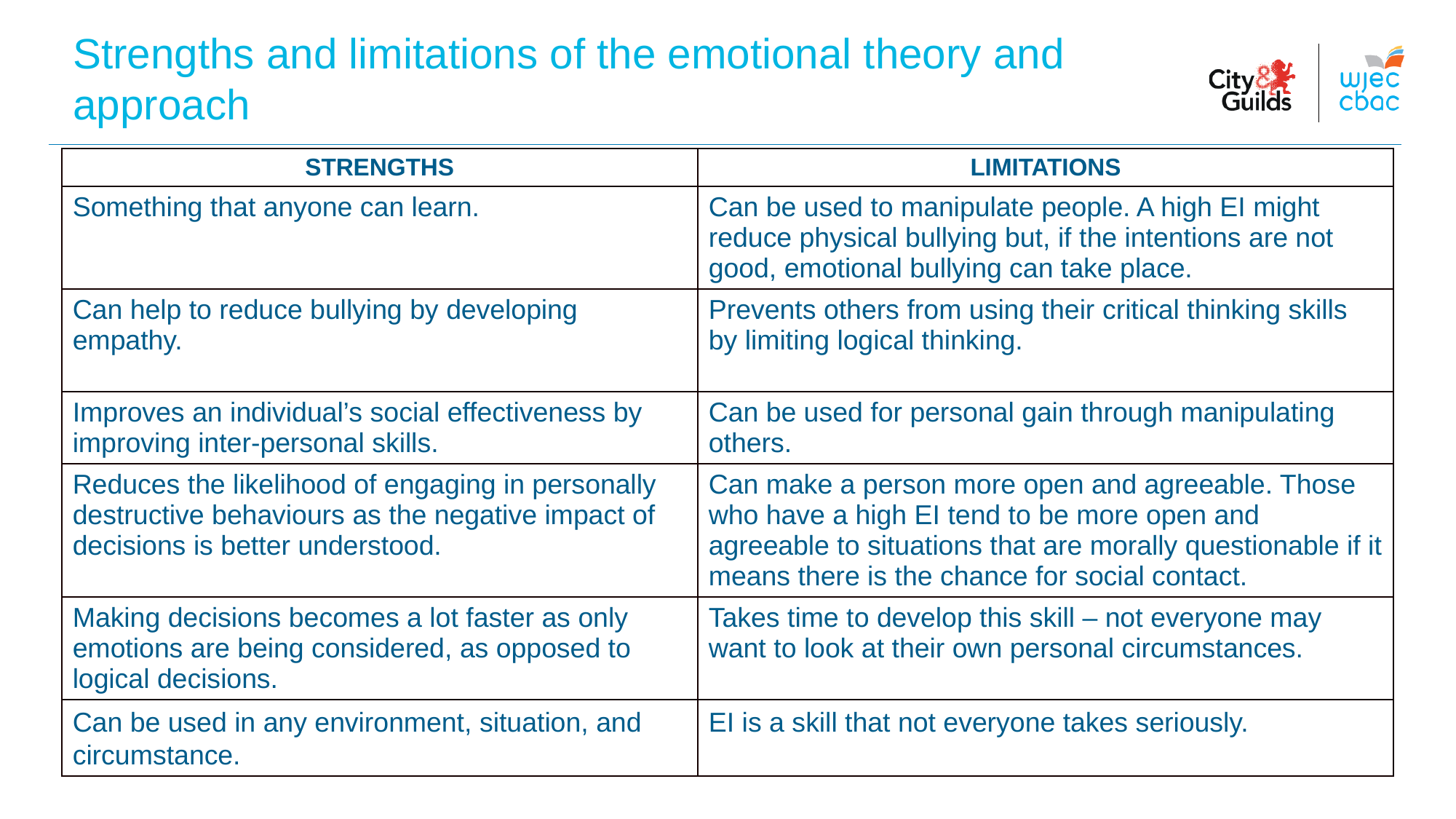

Strengths and limitations of the emotional theory and  approach
| STRENGTHS | LIMITATIONS |
| --- | --- |
| Something that anyone can learn. | Can be used to manipulate people. A high EI might reduce physical bullying but, if the intentions are not good, emotional bullying can take place. |
| Can help to reduce bullying by developing empathy. | Prevents others from using their critical thinking skills by limiting logical thinking. |
| Improves an individual’s social effectiveness by improving inter-personal skills. | Can be used for personal gain through manipulating others. |
| Reduces the likelihood of engaging in personally destructive behaviours as the negative impact of decisions is better understood. | Can make a person more open and agreeable. Those who have a high EI tend to be more open and agreeable to situations that are morally questionable if it means there is the chance for social contact. |
| Making decisions becomes a lot faster as only emotions are being considered, as opposed to logical decisions. | Takes time to develop this skill – not everyone may want to look at their own personal circumstances. |
| Can be used in any environment, situation, and circumstance. | EI is a skill that not everyone takes seriously. |